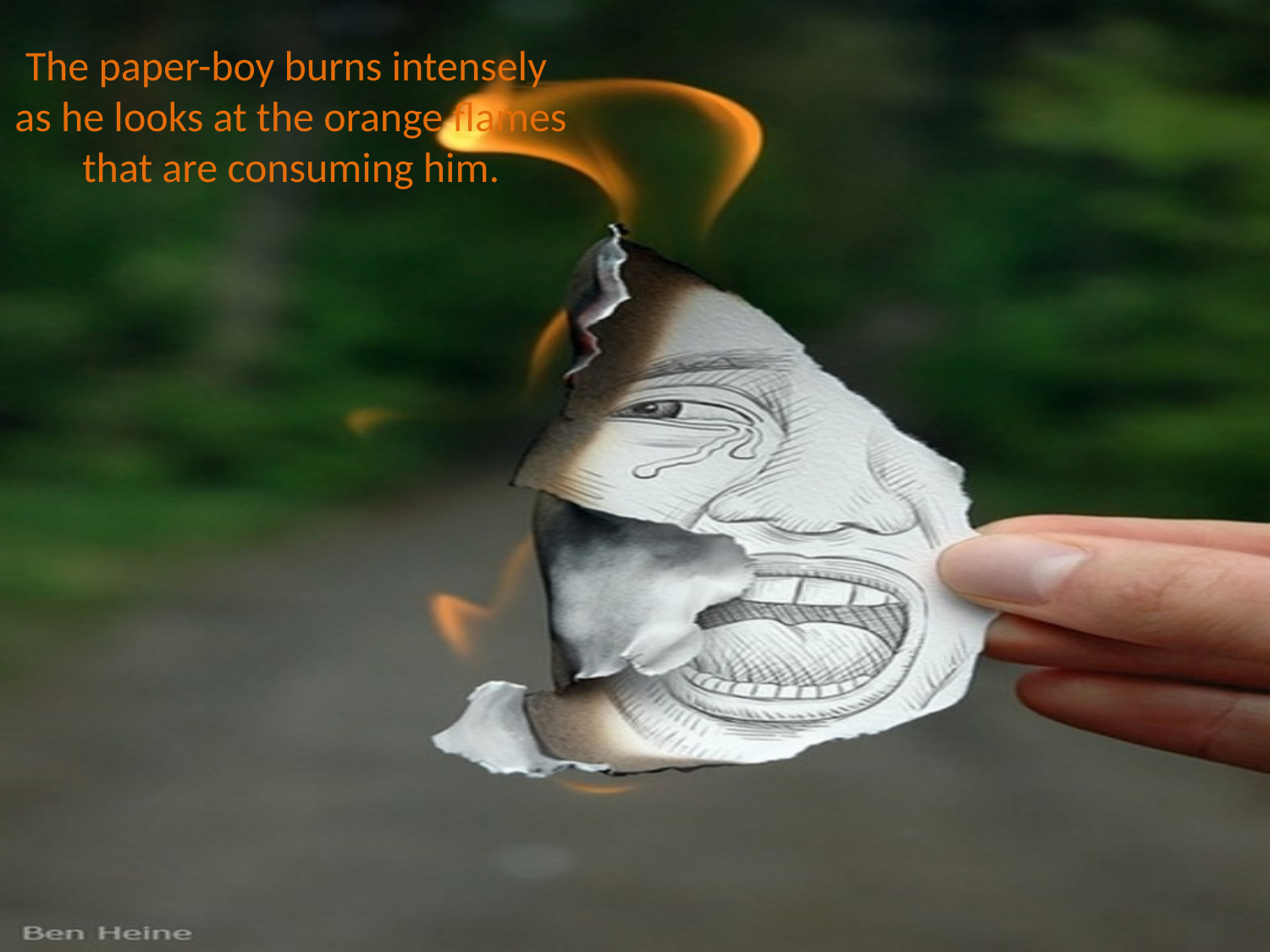

The paper-boy burns intensely  as he looks at the orange flames that are consuming him.